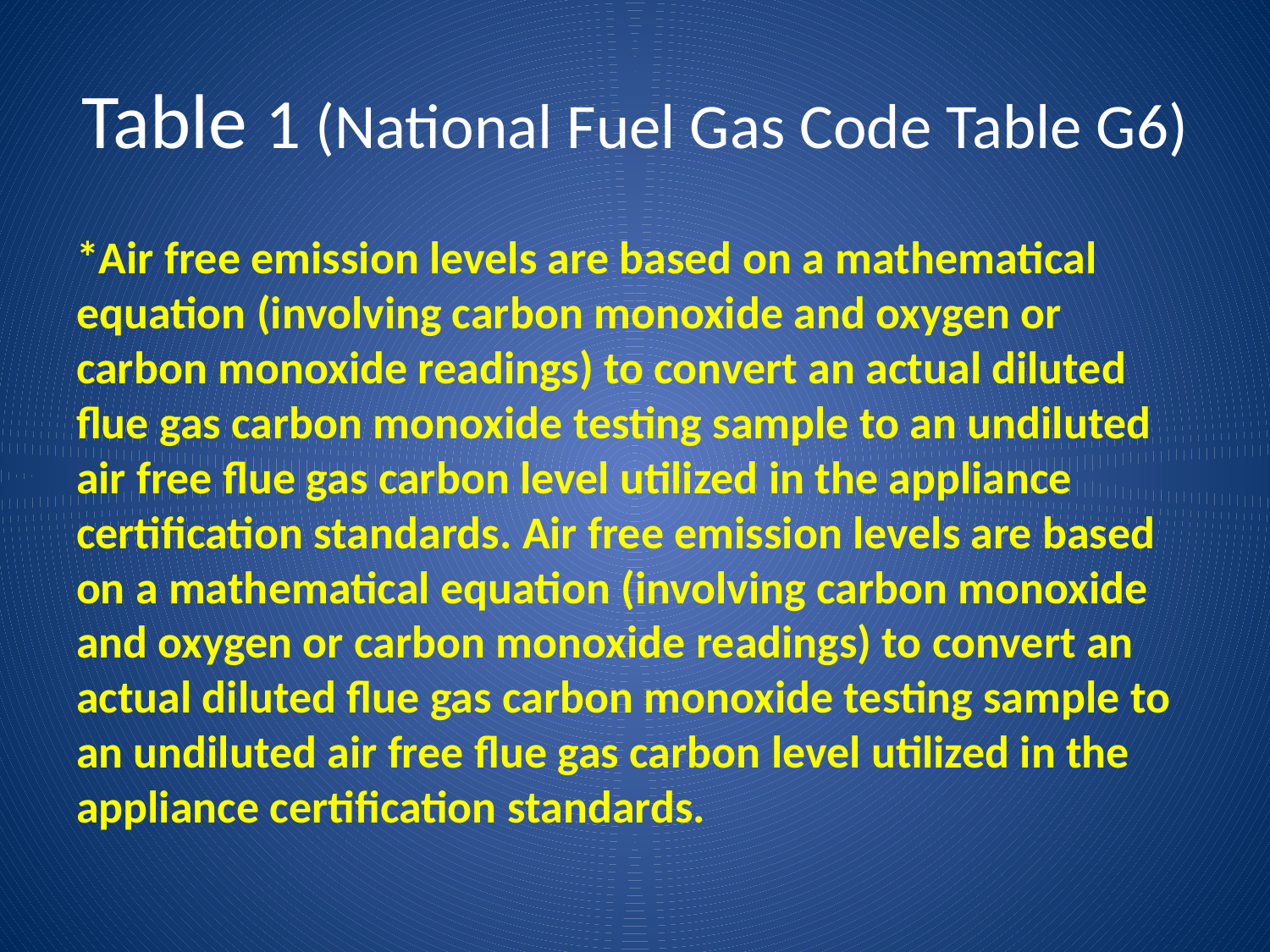

# Table 1 (National Fuel Gas Code Table G6)
*Air free emission levels are based on a mathematical equation (involving carbon monoxide and oxygen or carbon monoxide readings) to convert an actual diluted flue gas carbon monoxide testing sample to an undiluted air free flue gas carbon level utilized in the appliance certification standards. Air free emission levels are based on a mathematical equation (involving carbon monoxide and oxygen or carbon monoxide readings) to convert an actual diluted flue gas carbon monoxide testing sample to an undiluted air free flue gas carbon level utilized in the appliance certification standards.